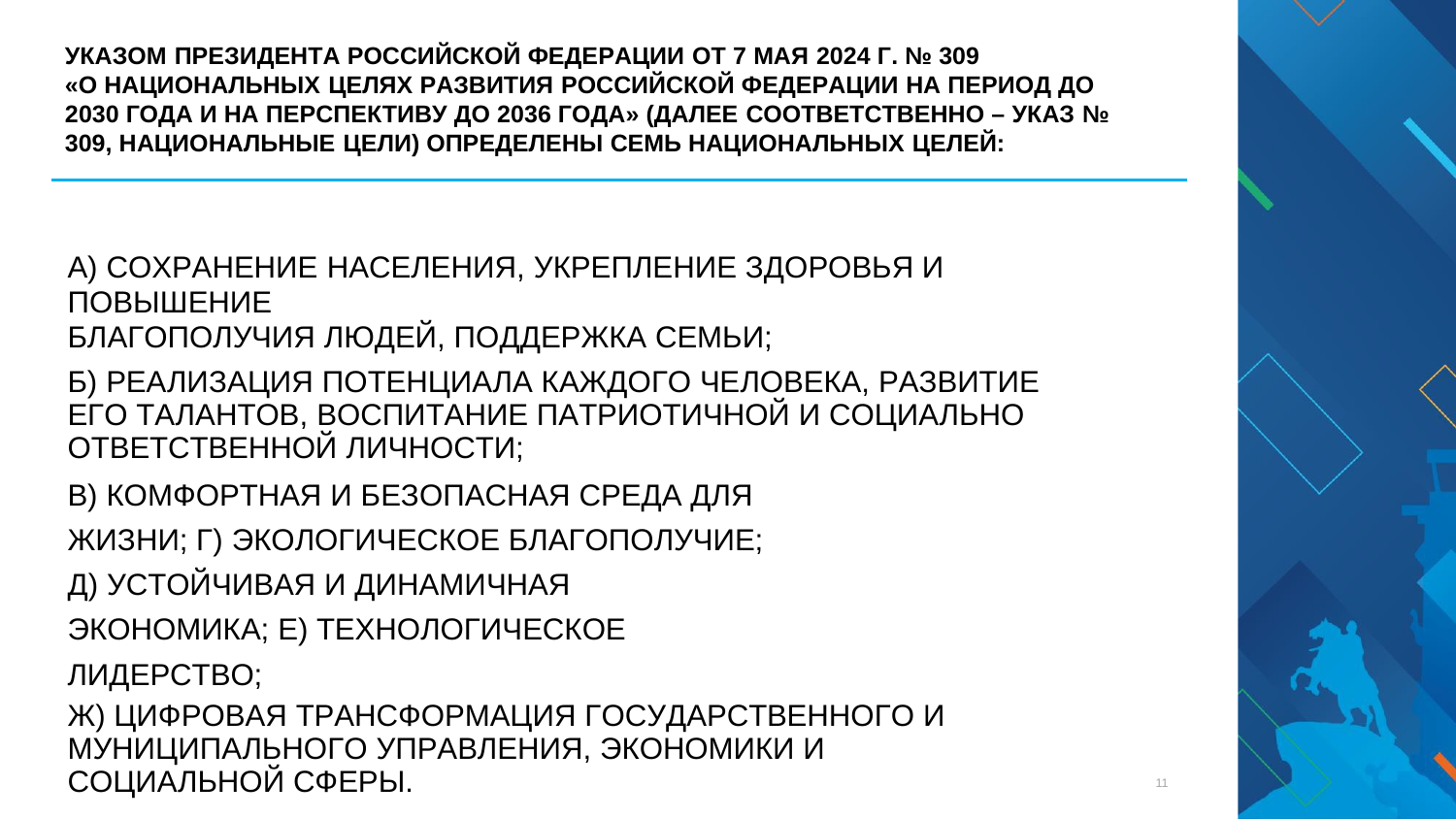

УКАЗОМ ПРЕЗИДЕНТА РОССИЙСКОЙ ФЕДЕРАЦИИ ОТ 7 МАЯ 2024 Г. № 309
«О НАЦИОНАЛЬНЫХ ЦЕЛЯХ РАЗВИТИЯ РОССИЙСКОЙ ФЕДЕРАЦИИ НА ПЕРИОД ДО 2030 ГОДА И НА ПЕРСПЕКТИВУ ДО 2036 ГОДА» (ДАЛЕЕ СООТВЕТСТВЕННО – УКАЗ № 309, НАЦИОНАЛЬНЫЕ ЦЕЛИ) ОПРЕДЕЛЕНЫ СЕМЬ НАЦИОНАЛЬНЫХ ЦЕЛЕЙ:

А) СОХРАНЕНИЕ НАСЕЛЕНИЯ, УКРЕПЛЕНИЕ ЗДОРОВЬЯ И ПОВЫШЕНИЕ
БЛАГОПОЛУЧИЯ ЛЮДЕЙ, ПОДДЕРЖКА СЕМЬИ;
Б) РЕАЛИЗАЦИЯ ПОТЕНЦИАЛА КАЖДОГО ЧЕЛОВЕКА, РАЗВИТИЕ ЕГО ТАЛАНТОВ, ВОСПИТАНИЕ ПАТРИОТИЧНОЙ И СОЦИАЛЬНО ОТВЕТСТВЕННОЙ ЛИЧНОСТИ;
В) КОМФОРТНАЯ И БЕЗОПАСНАЯ СРЕДА ДЛЯ ЖИЗНИ; Г) ЭКОЛОГИЧЕСКОЕ БЛАГОПОЛУЧИЕ;
Д) УСТОЙЧИВАЯ И ДИНАМИЧНАЯ ЭКОНОМИКА; Е) ТЕХНОЛОГИЧЕСКОЕ ЛИДЕРСТВО;
Ж) ЦИФРОВАЯ ТРАНСФОРМАЦИЯ ГОСУДАРСТВЕННОГО И МУНИЦИПАЛЬНОГО УПРАВЛЕНИЯ, ЭКОНОМИКИ И СОЦИАЛЬНОЙ СФЕРЫ.
11